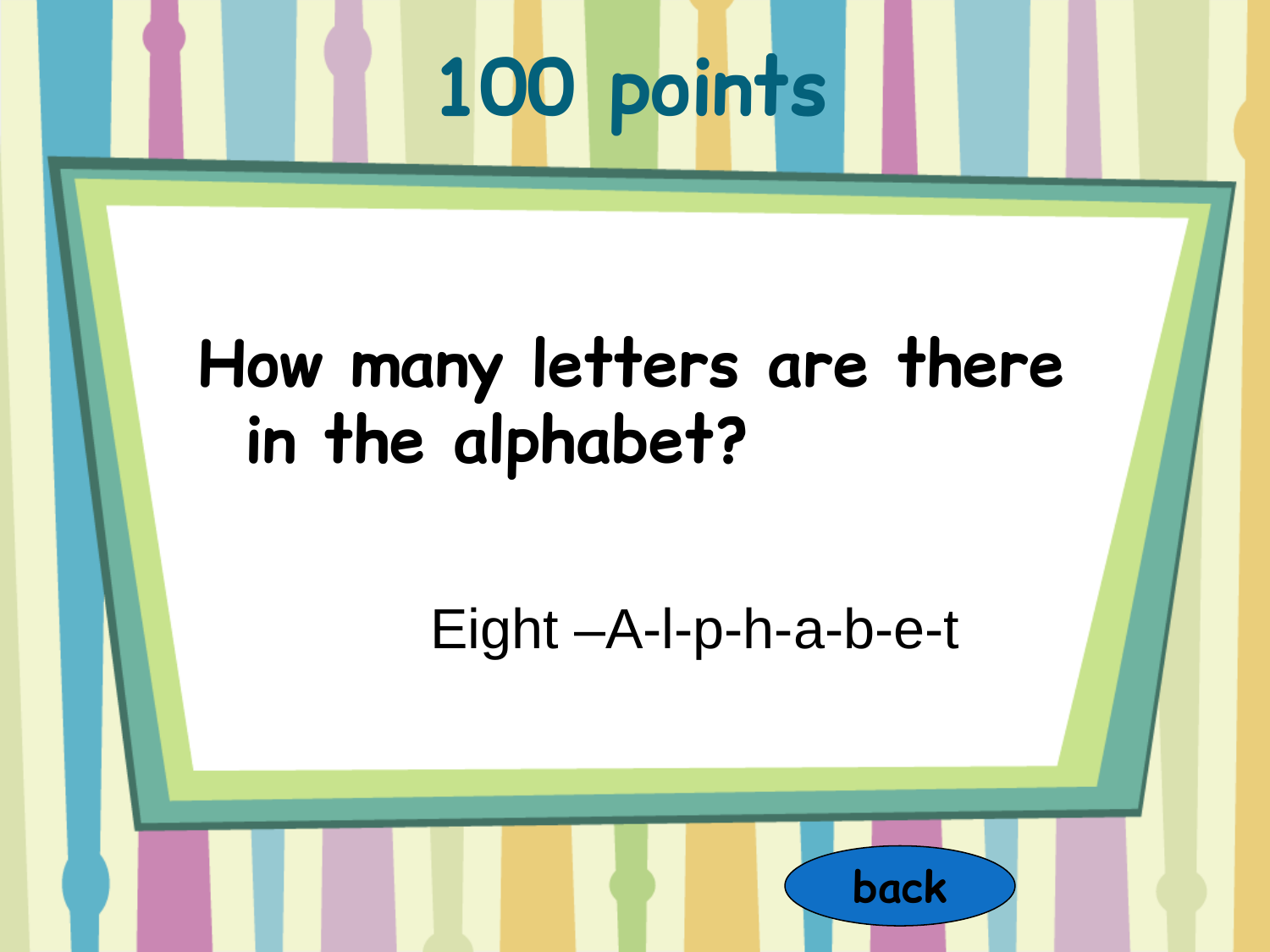

100 points
How many letters are there in the alphabet?

Eight –A-l-p-h-a-b-e-t

back